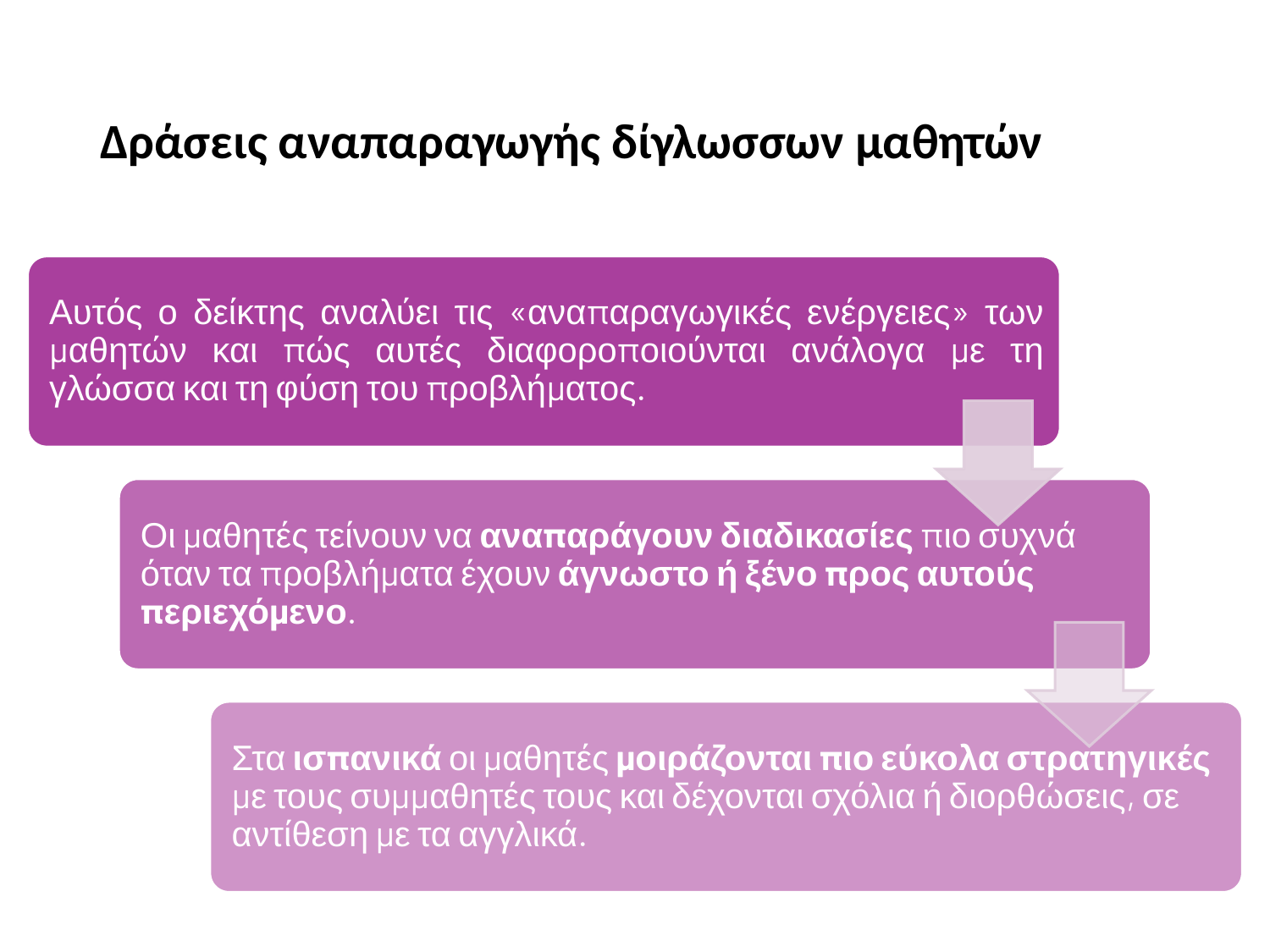

# Δράσεις αναπαραγωγής δίγλωσσων μαθητών
Αυτός ο δείκτης αναλύει τις «αναπαραγωγικές ενέργειες» των μαθητών και πώς αυτές διαφοροποιούνται ανάλογα με τη γλώσσα και τη φύση του προβλήματος.
Οι μαθητές τείνουν να αναπαράγουν διαδικασίες πιο συχνά όταν τα προβλήματα έχουν άγνωστο ή ξένο προς αυτούς περιεχόμενο.
Στα ισπανικά οι μαθητές μοιράζονται πιο εύκολα στρατηγικές με τους συμμαθητές τους και δέχονται σχόλια ή διορθώσεις, σε αντίθεση με τα αγγλικά.